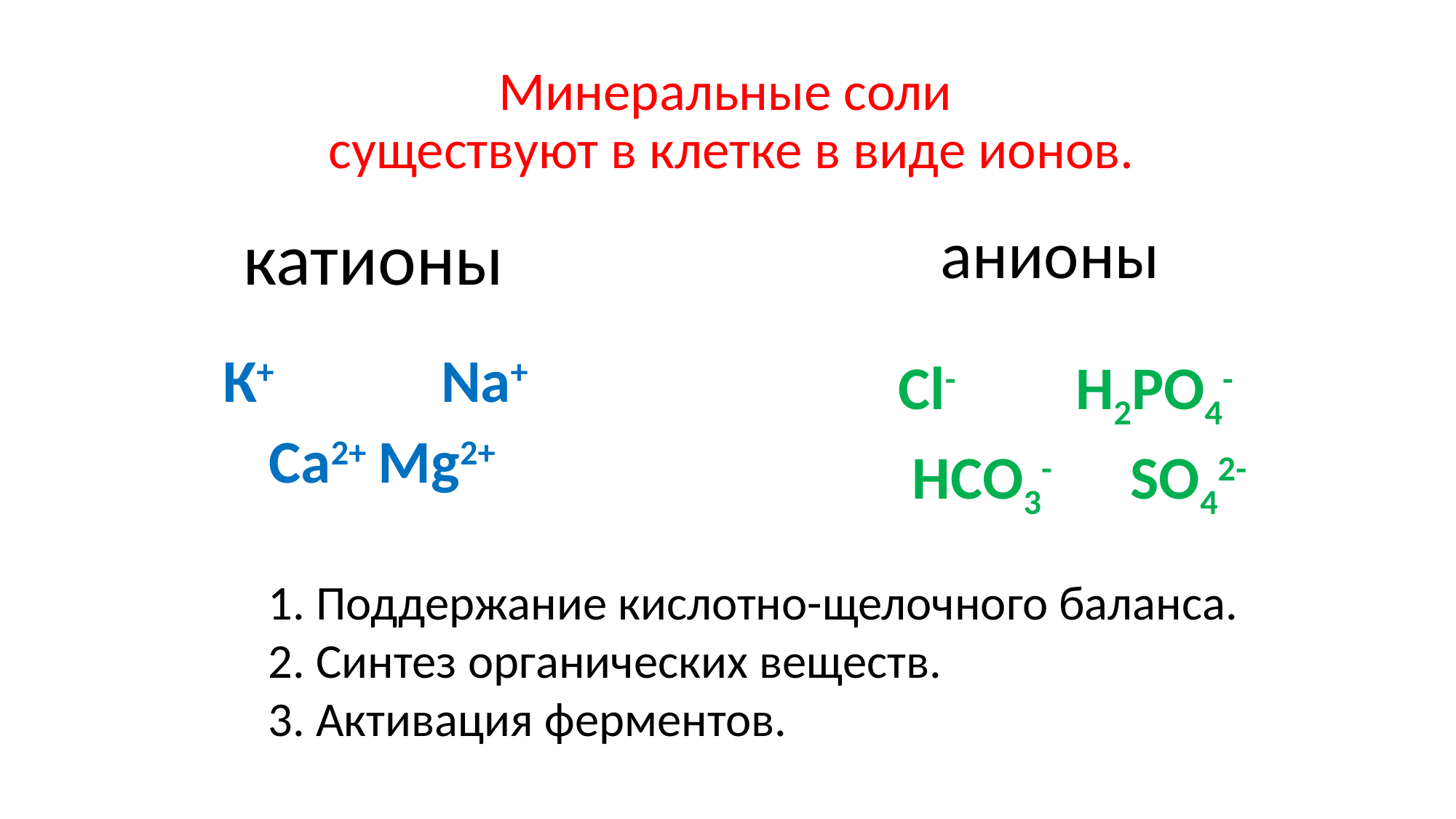

Минеральные соли
существуют в клетке в виде ионов.
анионы
катионы

К+  		Na+
Ca2+ 	Mg2+

Cl-  	     H2PO4-
НСO3- 	SO42-

1. Поддержание кислотно-щелочного баланса.
2. Синтез органических веществ.
3. Активация ферментов.